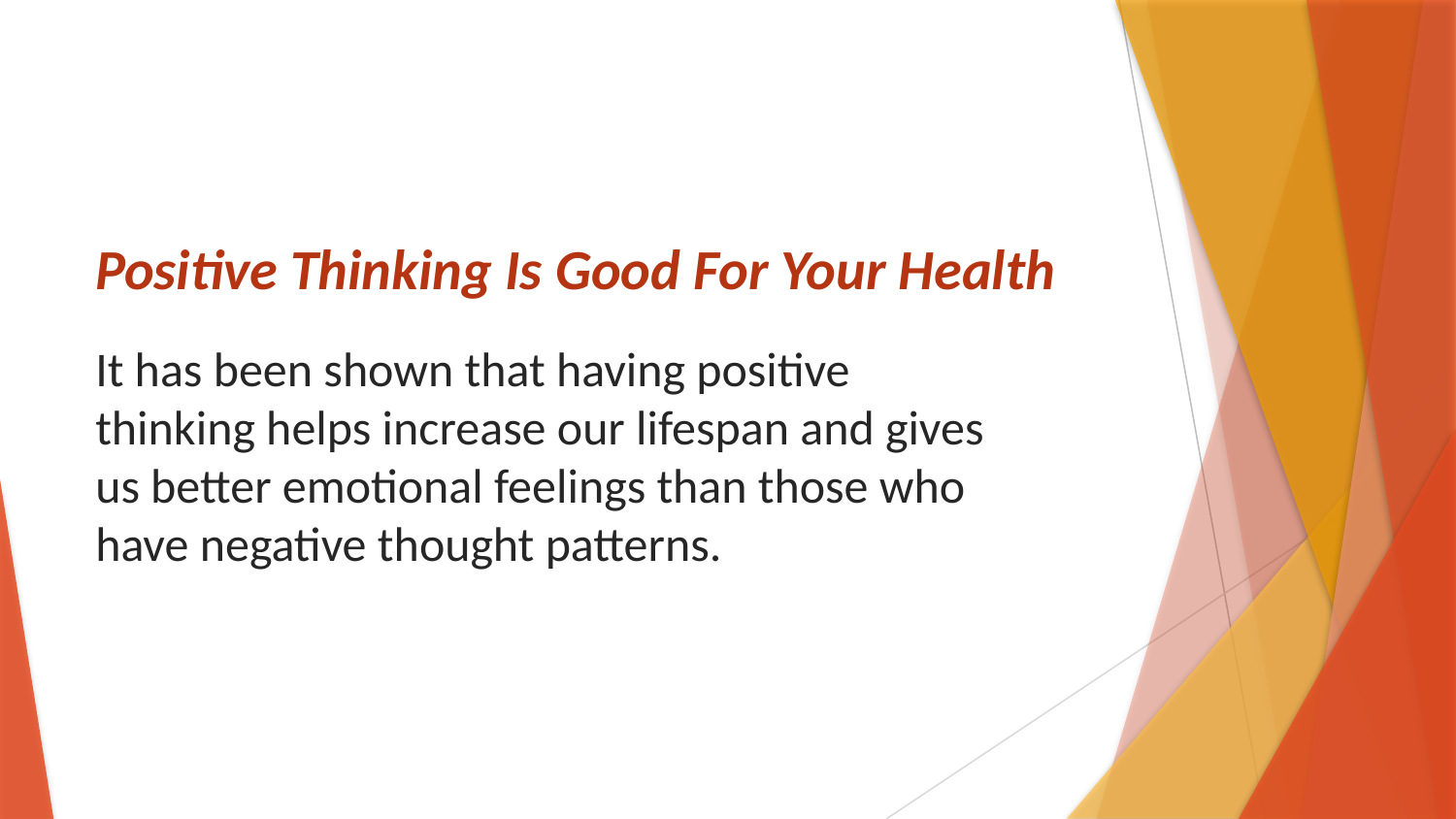

# Positive Thinking Is Good For Your Health
It has been shown that having positive thinking helps increase our lifespan and gives us better emotional feelings than those who have negative thought patterns.